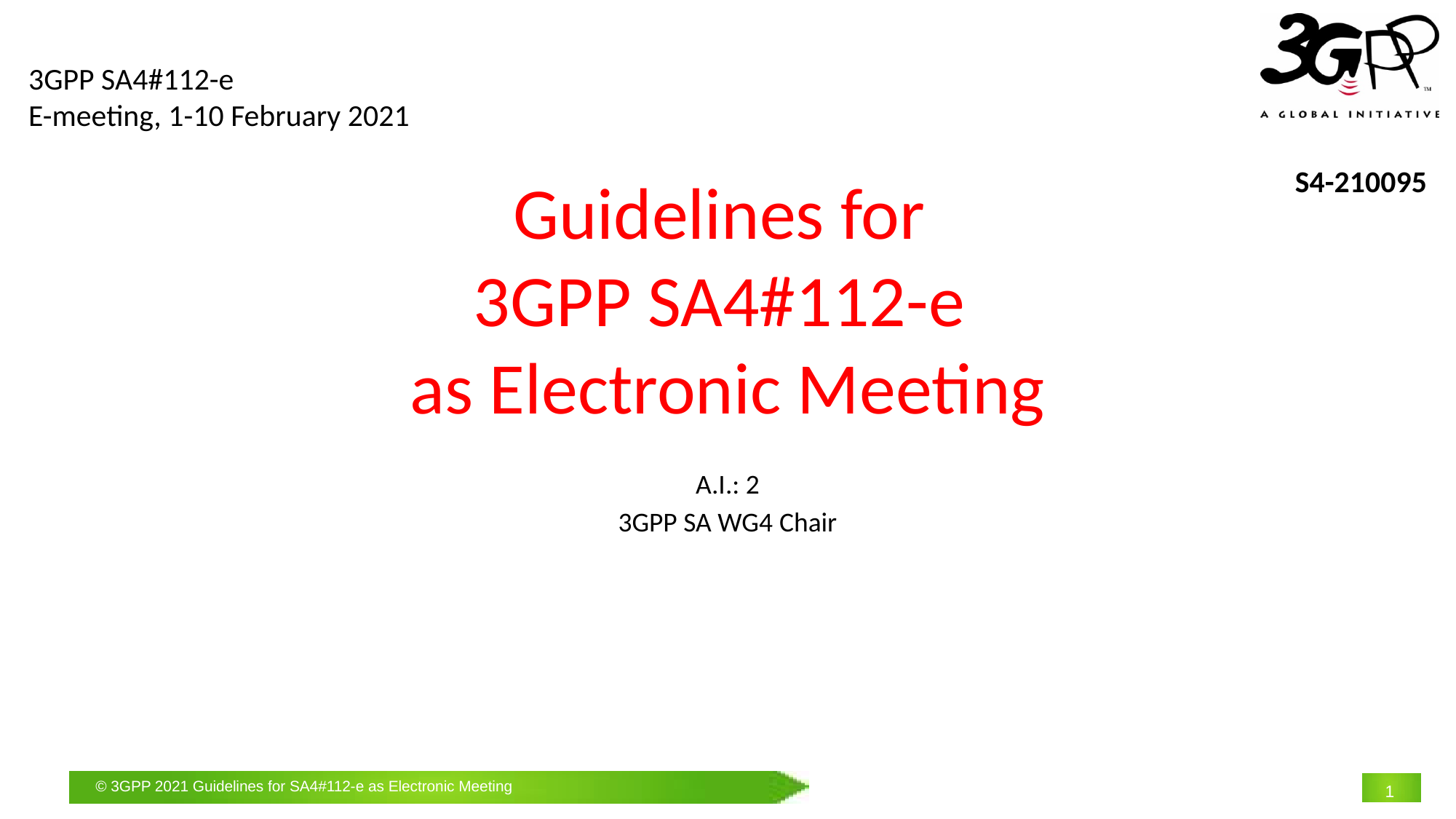

3GPP SA4#112-e
E-meeting, 1-10 February 2021
S4-210095
# Guidelines for 3GPP SA4#112-e as Electronic Meeting
A.I.: 2
3GPP SA WG4 Chair
1